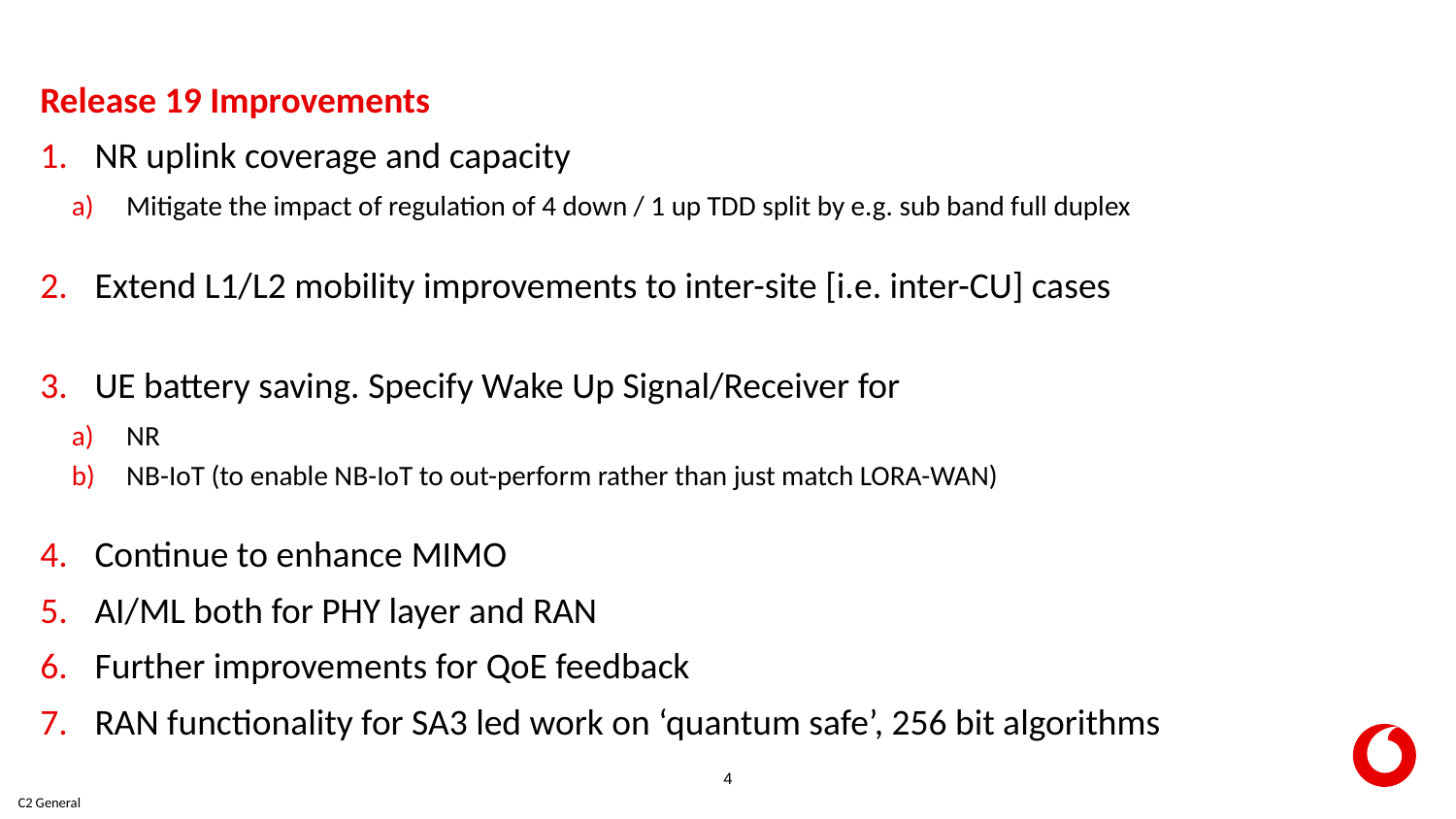

Release 19 Improvements
NR uplink coverage and capacity
Mitigate the impact of regulation of 4 down / 1 up TDD split by e.g. sub band full duplex
Extend L1/L2 mobility improvements to inter-site [i.e. inter-CU] cases
UE battery saving. Specify Wake Up Signal/Receiver for
NR
NB-IoT (to enable NB-IoT to out-perform rather than just match LORA-WAN)
Continue to enhance MIMO
AI/ML both for PHY layer and RAN
Further improvements for QoE feedback
RAN functionality for SA3 led work on ‘quantum safe’, 256 bit algorithms

****end **********
Proposal: 3GPP should

4